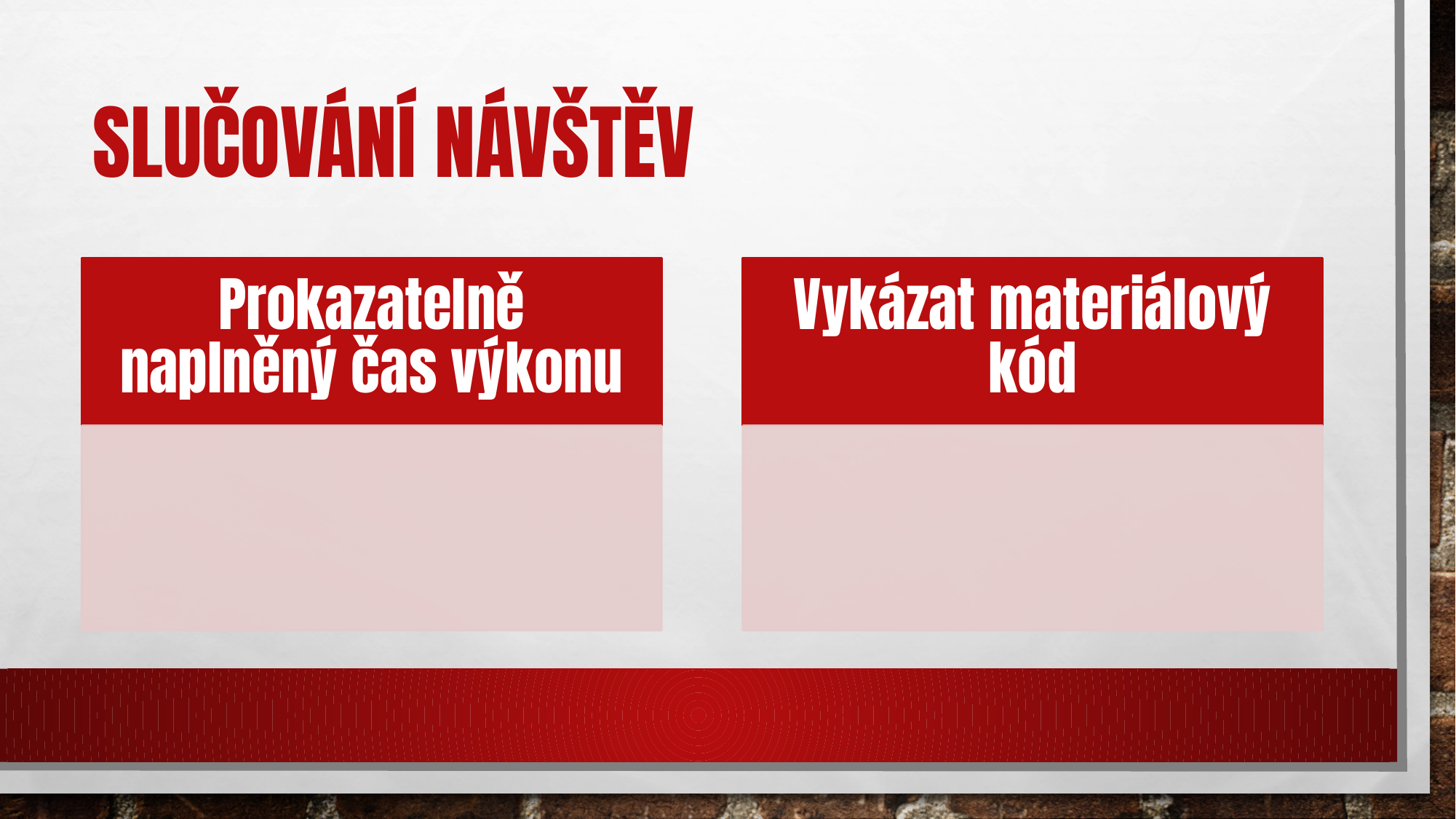

# Slučování návštěv
Prokazatelně naplněný čas výkonu
Vykázat materiálový kód